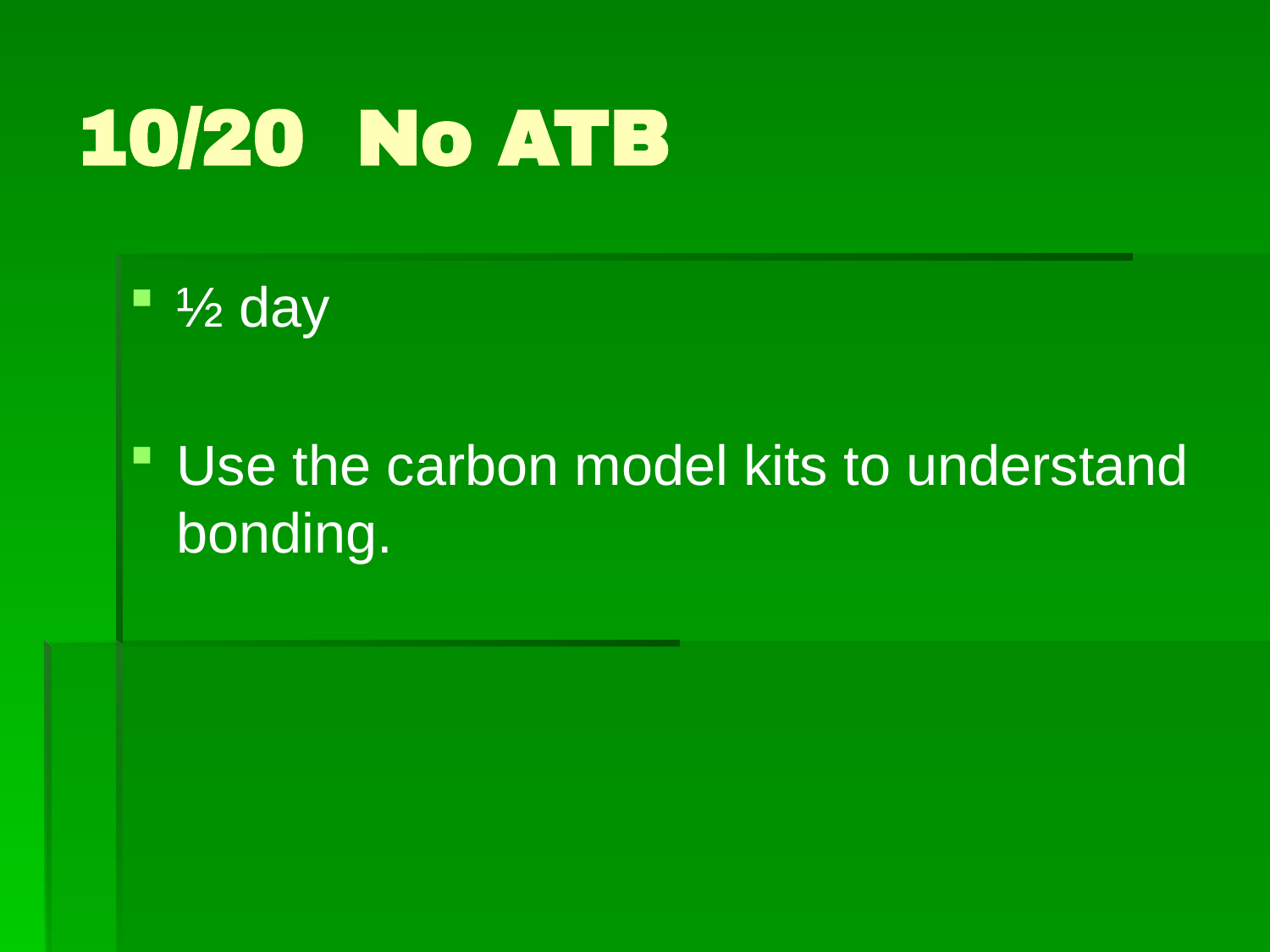

# 10/20  No ATB
½ day

Use the carbon model kits to understand bonding.